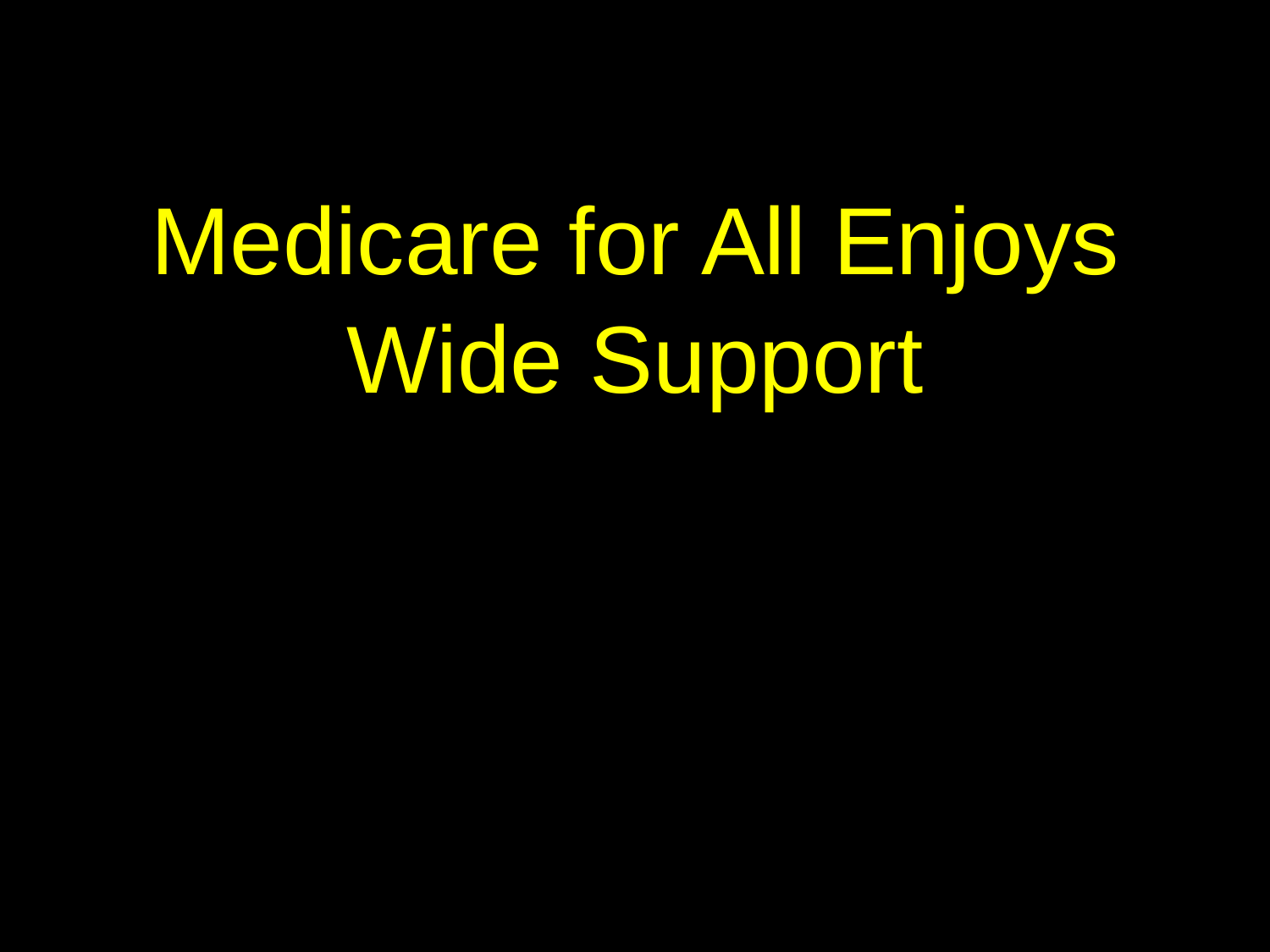

# Medicare for All Enjoys Wide Support